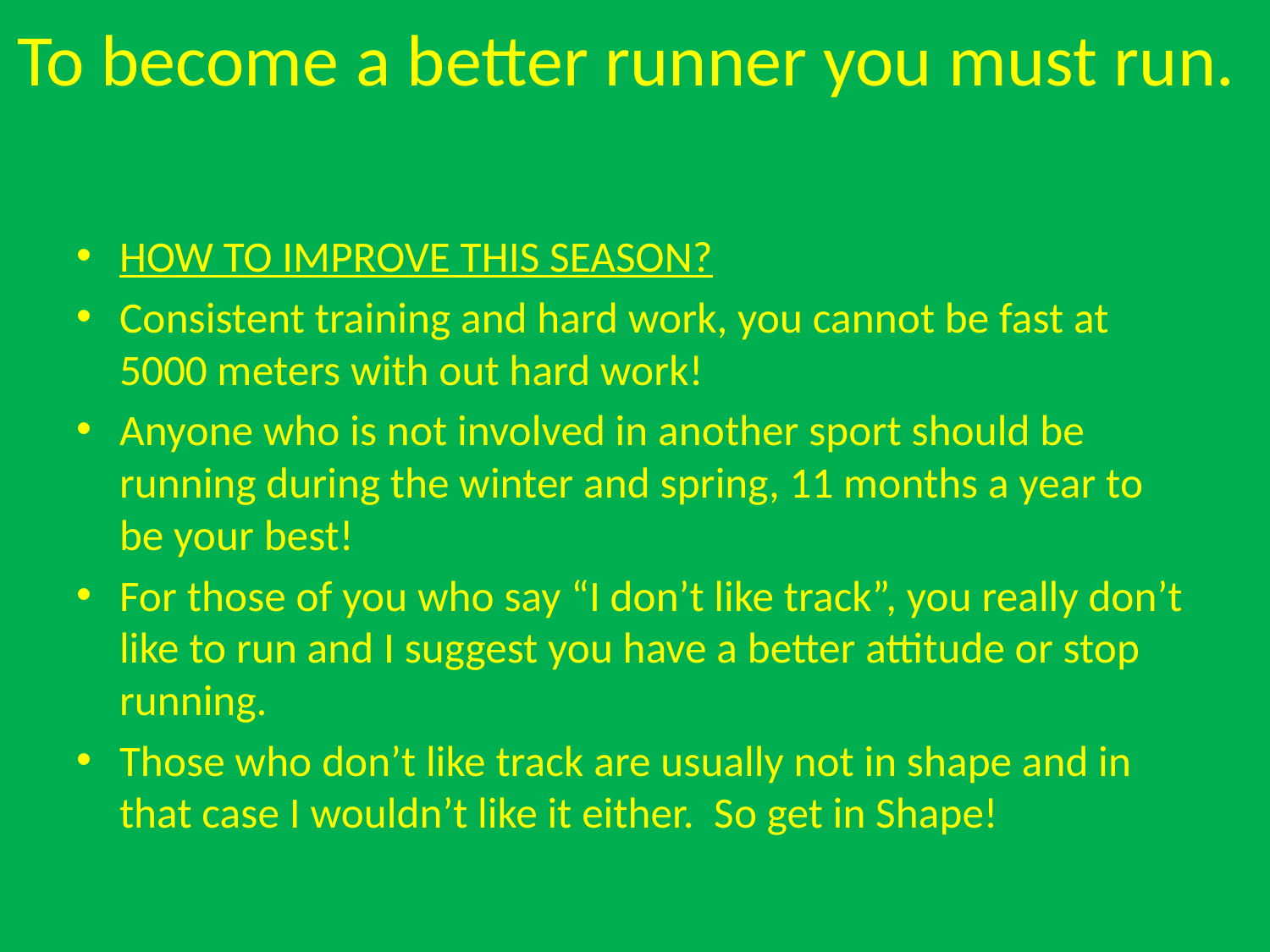

# To become a better runner you must run.
HOW TO IMPROVE THIS SEASON?
Consistent training and hard work, you cannot be fast at 5000 meters with out hard work!
Anyone who is not involved in another sport should be running during the winter and spring, 11 months a year to be your best!
For those of you who say “I don’t like track”, you really don’t like to run and I suggest you have a better attitude or stop running.
Those who don’t like track are usually not in shape and in that case I wouldn’t like it either.  So get in Shape!